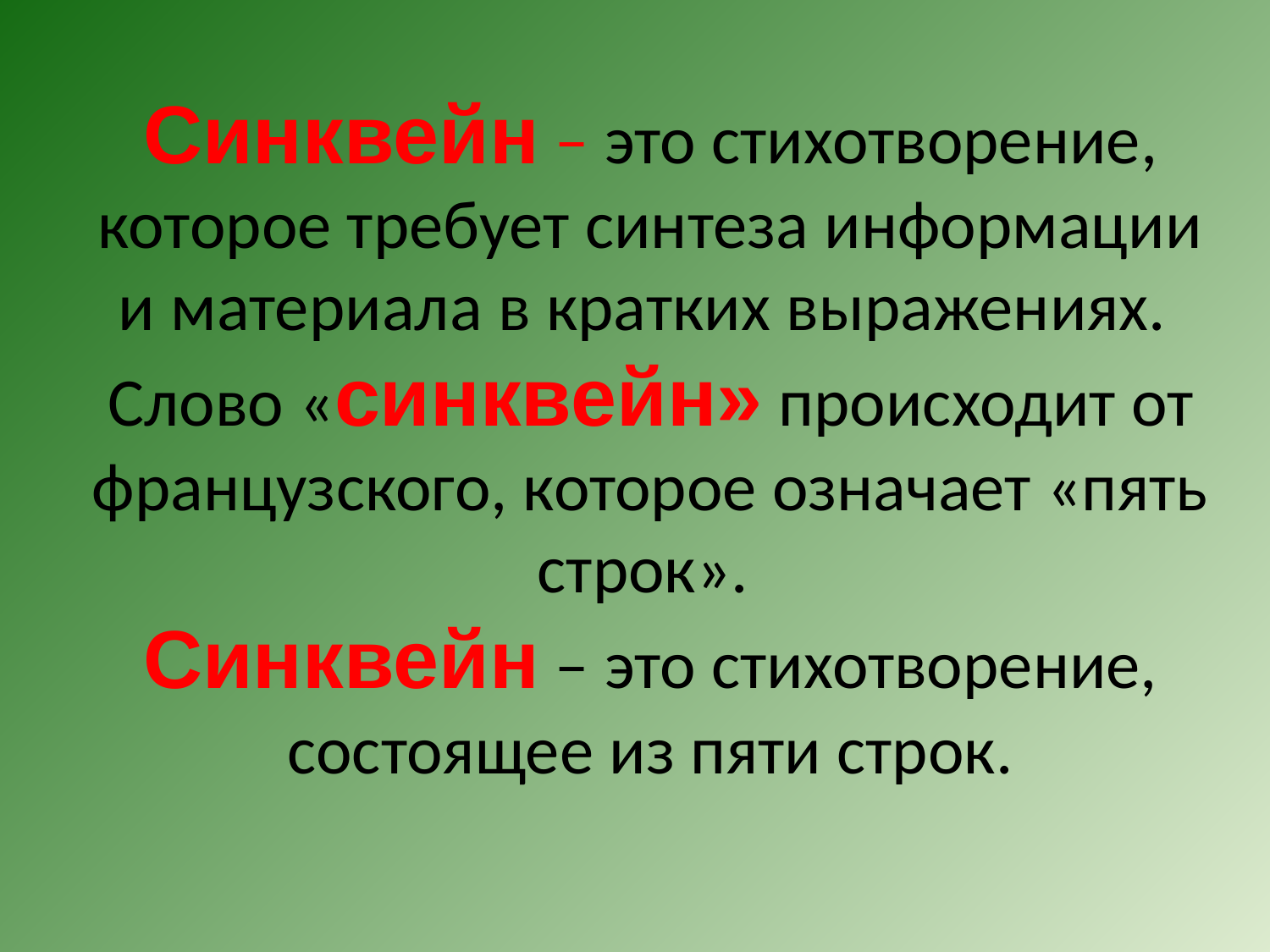

# Синквейн – это стихотворение, которое требует синтеза информации и материала в кратких выражениях. Слово «синквейн» происходит от французского, которое означает «пять строк». Синквейн – это стихотворение, состоящее из пяти строк.